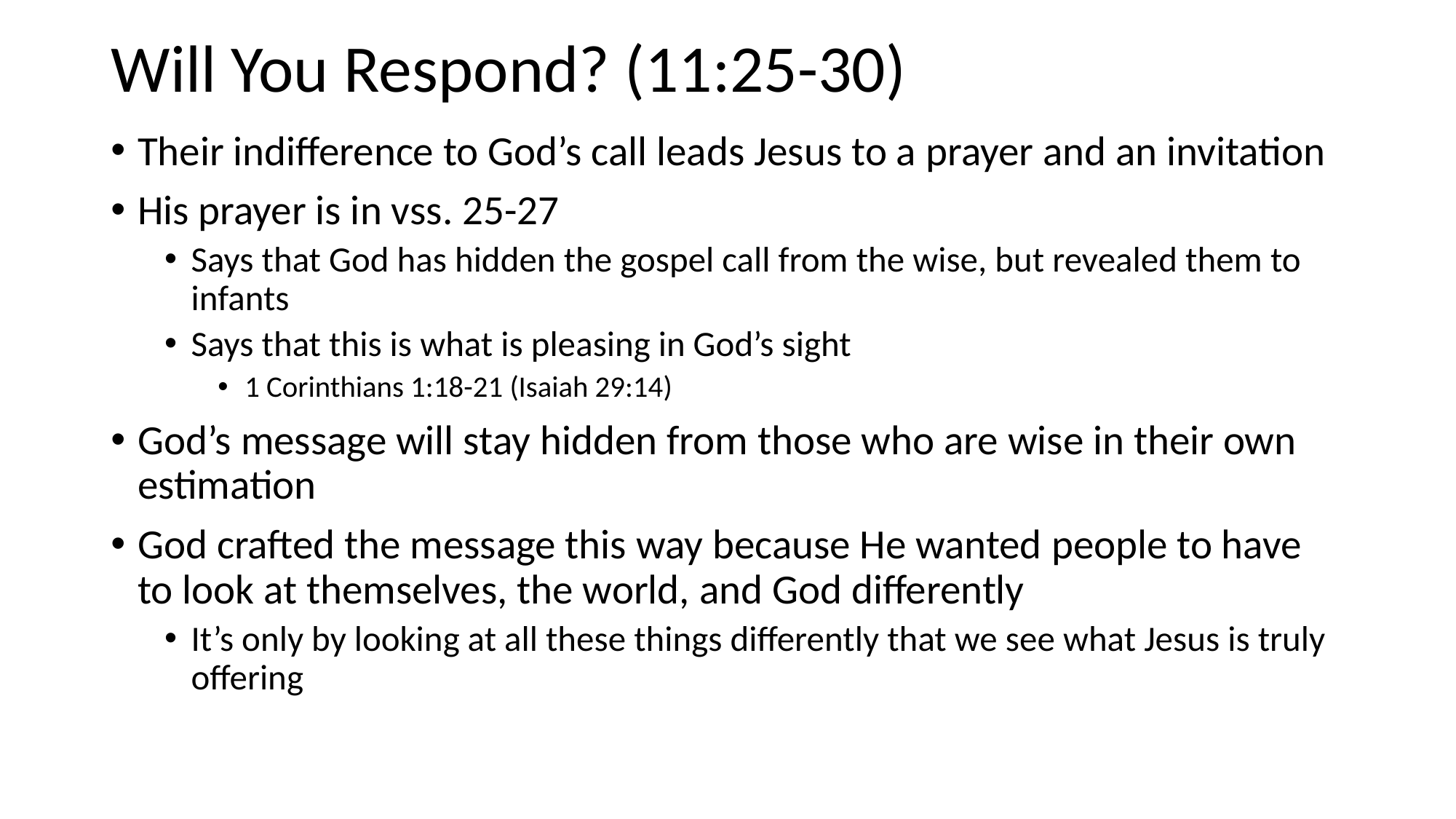

# Will You Respond? (11:25-30)
Their indifference to God’s call leads Jesus to a prayer and an invitation
His prayer is in vss. 25-27
Says that God has hidden the gospel call from the wise, but revealed them to infants
Says that this is what is pleasing in God’s sight
1 Corinthians 1:18-21 (Isaiah 29:14)
God’s message will stay hidden from those who are wise in their own estimation
God crafted the message this way because He wanted people to have to look at themselves, the world, and God differently
It’s only by looking at all these things differently that we see what Jesus is truly offering